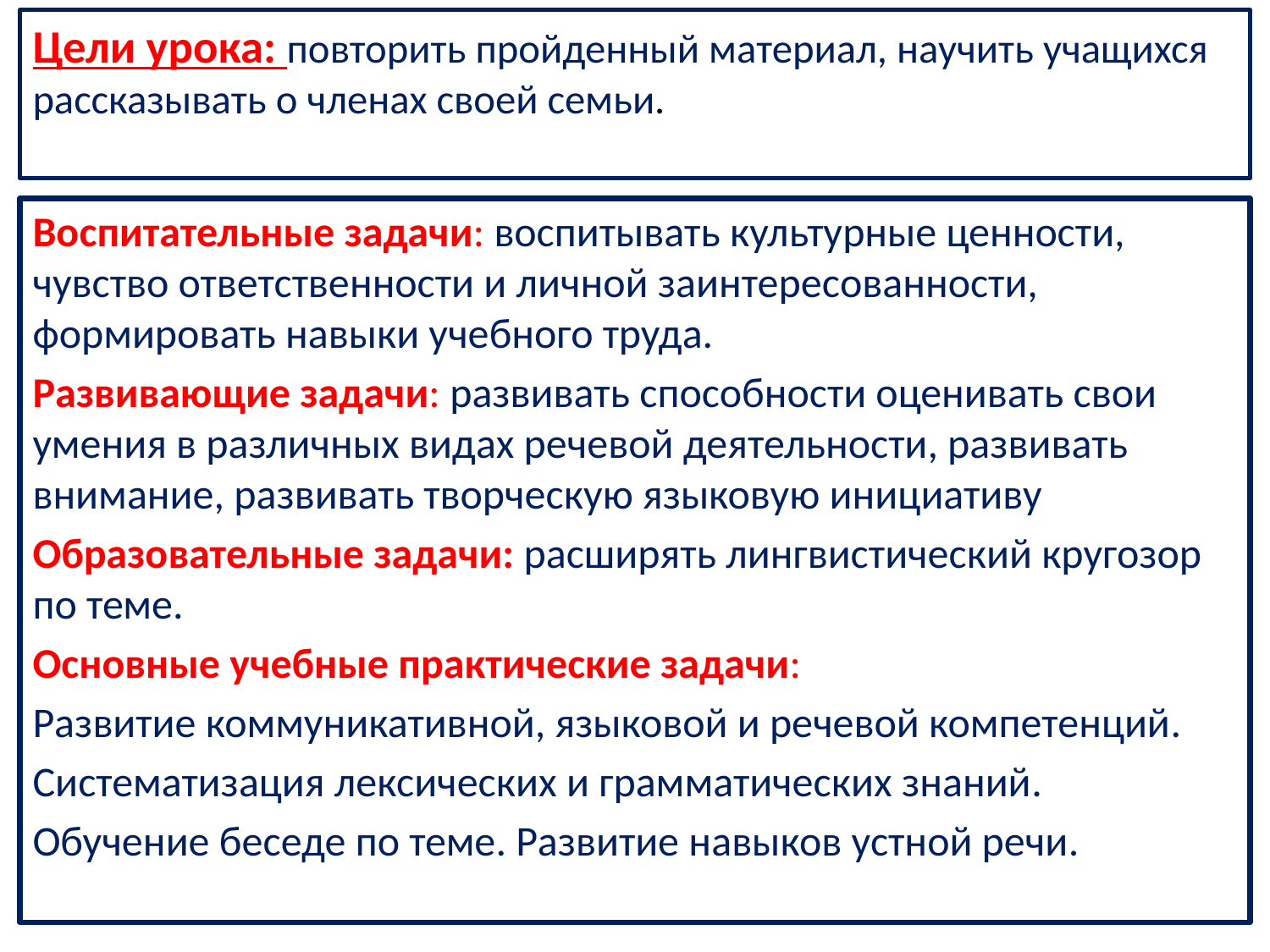

# Цели урока: повторить пройденный материал, научить учащихся рассказывать о членах своей семьи.
Воспитательные задачи: воспитывать культурные ценности,  чувство ответственности и личной заинтересованности, формировать навыки учебного труда.
Развивающие задачи: развивать способности оценивать свои умения в различных видах речевой деятельности, развивать внимание, развивать творческую языковую инициативу
Образовательные задачи: расширять лингвистический кругозор по теме.
Основные учебные практические задачи:
Развитие коммуникативной, языковой и речевой компетенций.
Систематизация лексических и грамматических знаний.
Обучение беседе по теме. Развитие навыков устной речи.